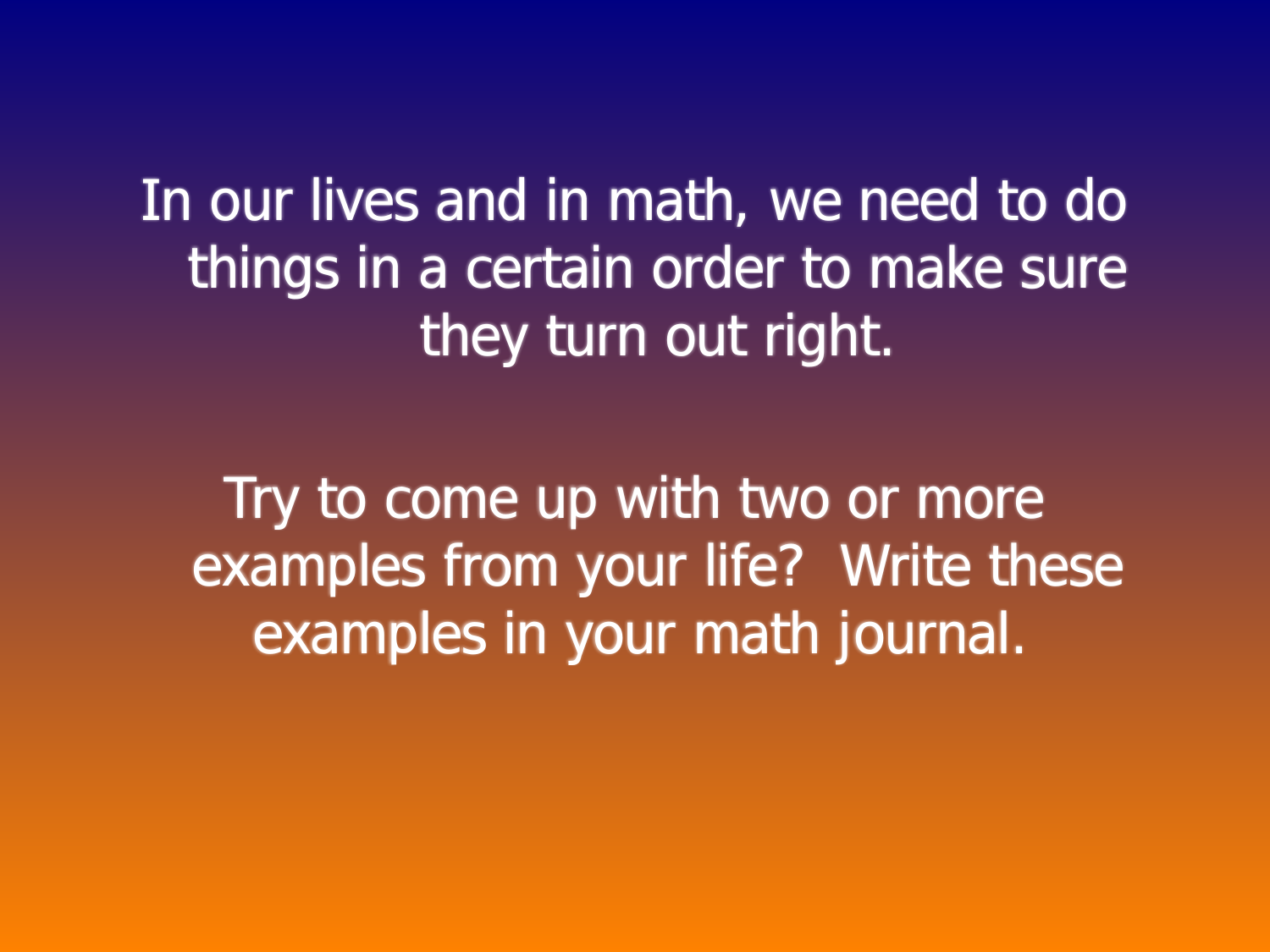

In our lives and in math, we need to do things in a certain order to make sure they turn out right.

Try to come up with two or more examples from your life?  Write these examples in your math journal.